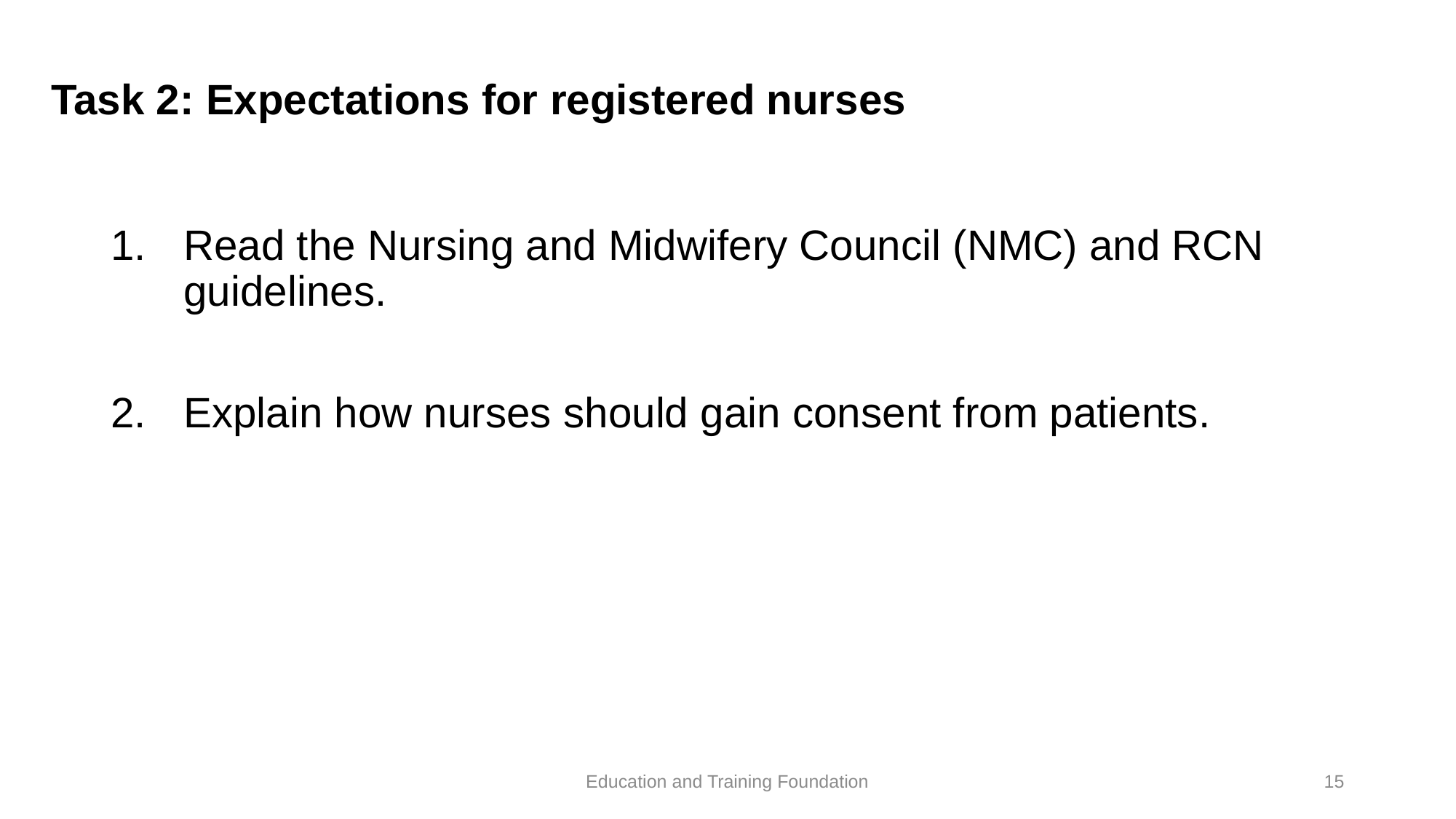

# Task 2: Expectations for registered nurses
Read the Nursing and Midwifery Council (NMC) and RCN guidelines.

Explain how nurses should gain consent from patients.
Education and Training Foundation
15